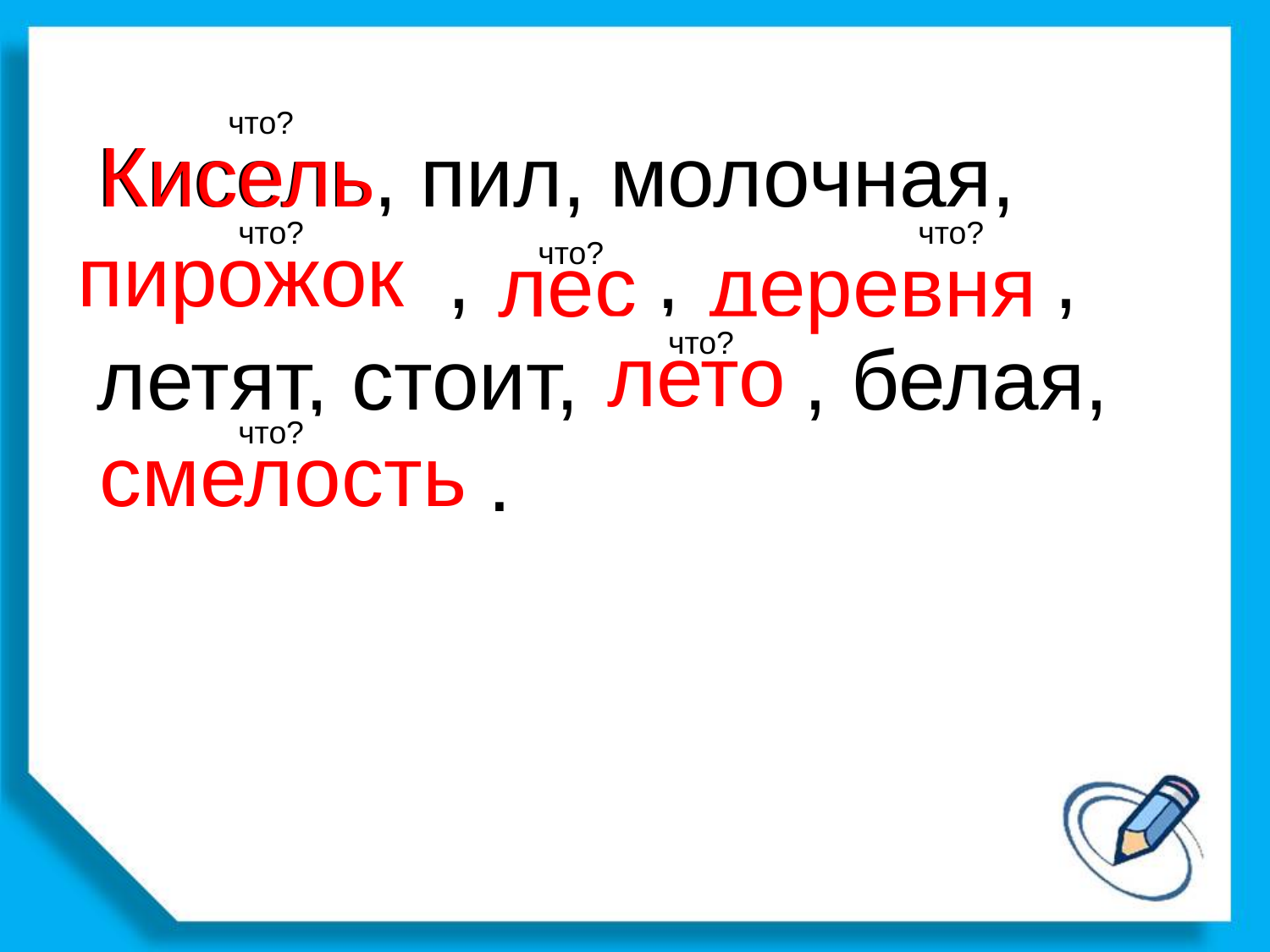

что?
Кисель, пил, молочная, пирожок , лес , деревня , летят, стоит, лето,, белая,  смелость .
Кисель
что?
что?
пирожок
лес
что?
деревня
лето
что?
что?
смелость